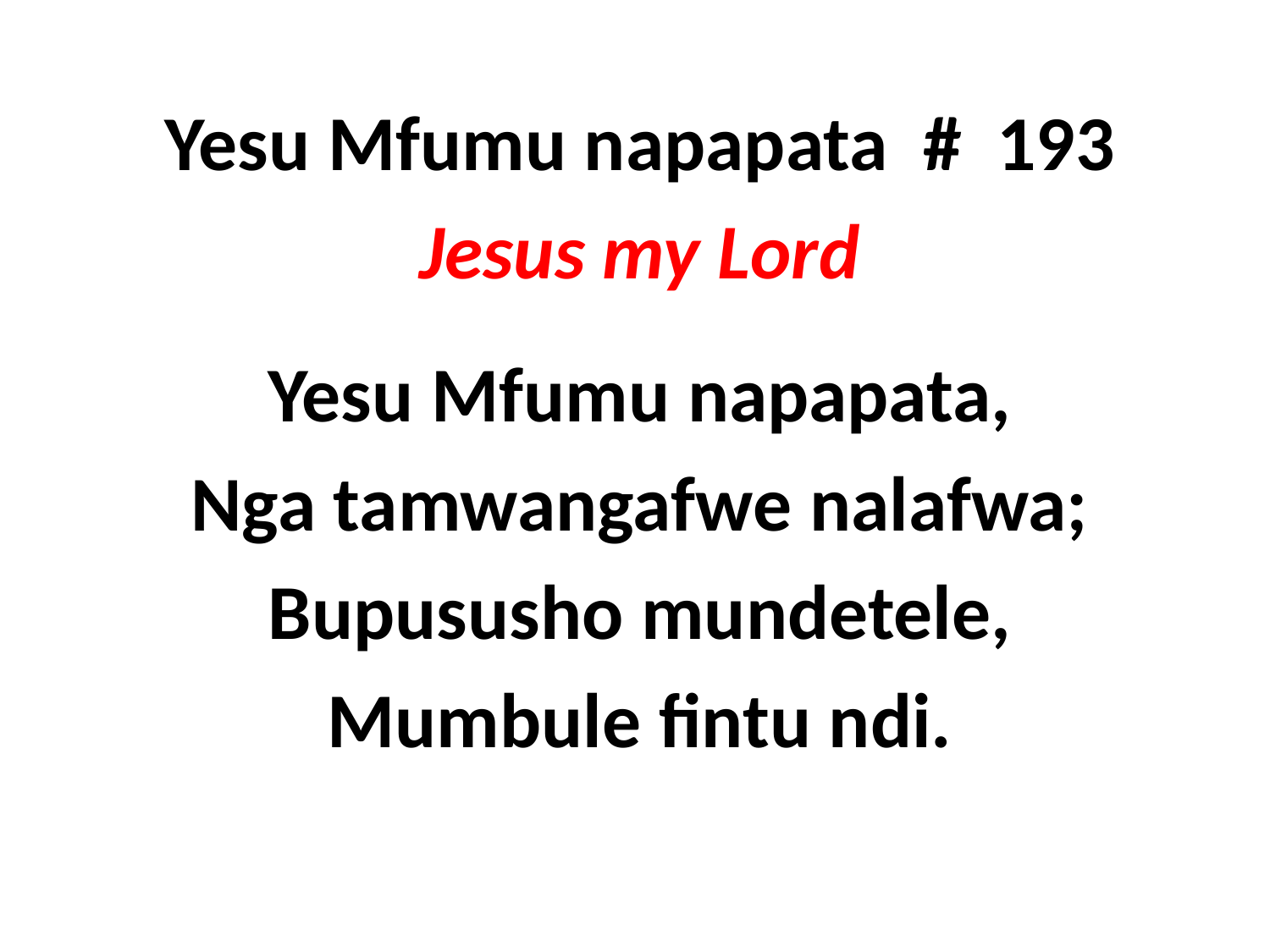

Yesu Mfumu napapata  #  193
Jesus my Lord

Yesu Mfumu napapata,
Nga tamwangafwe nalafwa;
Bupususho mundetele,
Mumbule fintu ndi.